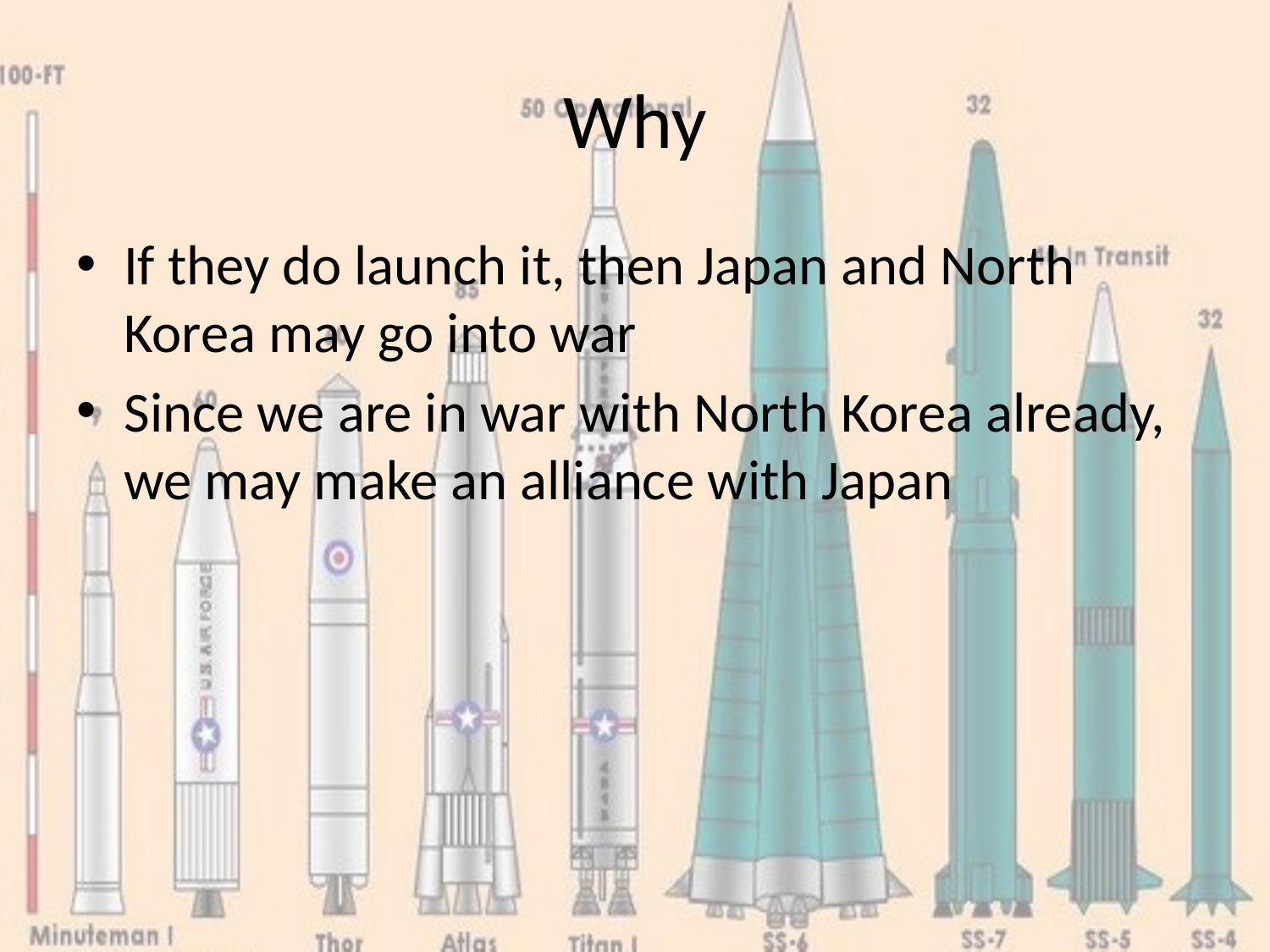

# Why
If they do launch it, then Japan and North Korea may go into war
Since we are in war with North Korea already, we may make an alliance with Japan